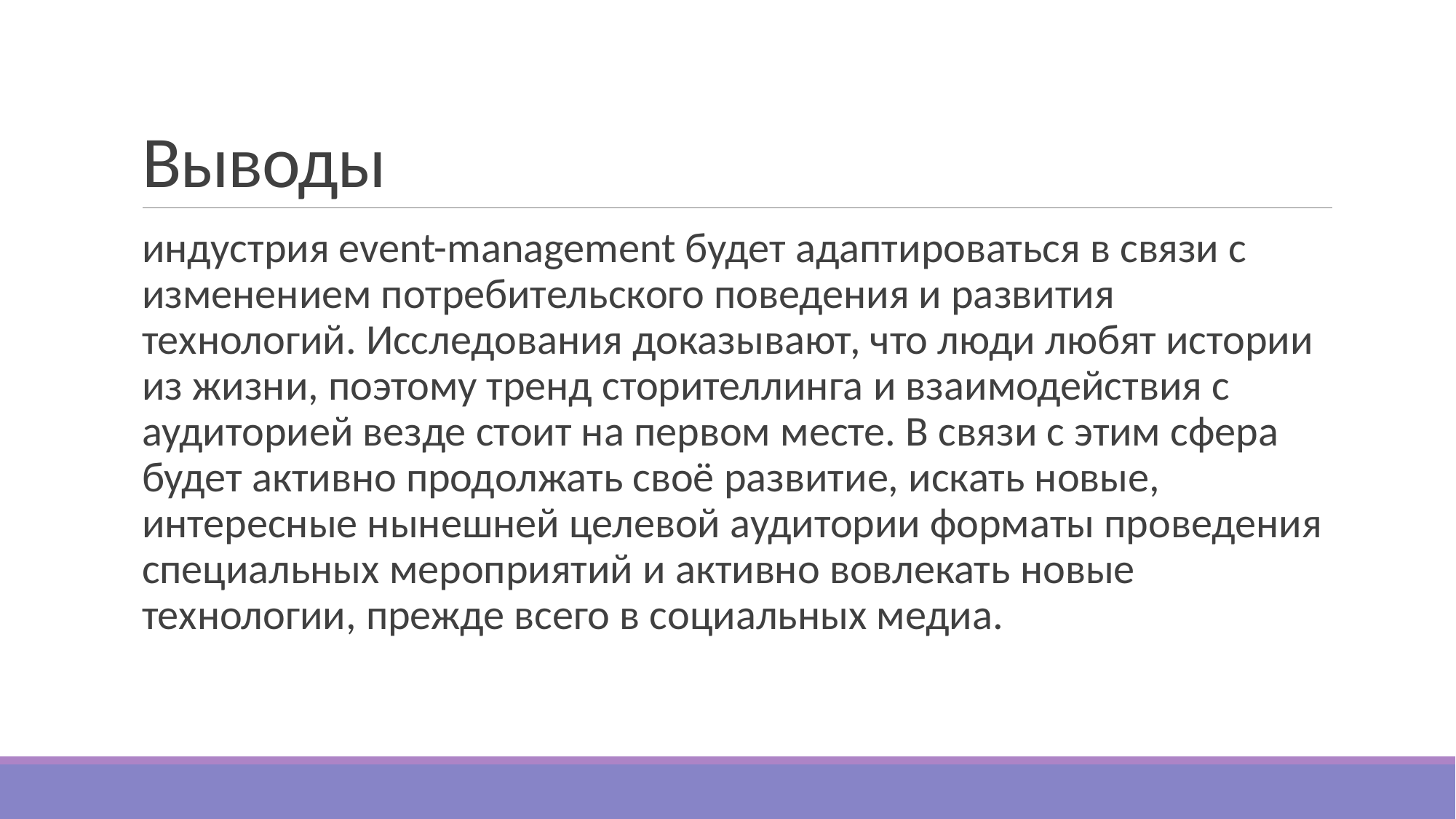

# Выводы
индустрия event-management будет адаптироваться в связи с изменением потребительского поведения и развития технологий. Исследования доказывают, что люди любят истории из жизни, поэтому тренд сторителлинга и взаимодействия с аудиторией везде стоит на первом месте. В связи с этим сфера будет активно продолжать своё развитие, искать новые, интересные нынешней целевой аудитории форматы проведения специальных мероприятий и активно вовлекать новые технологии, прежде всего в социальных медиа.